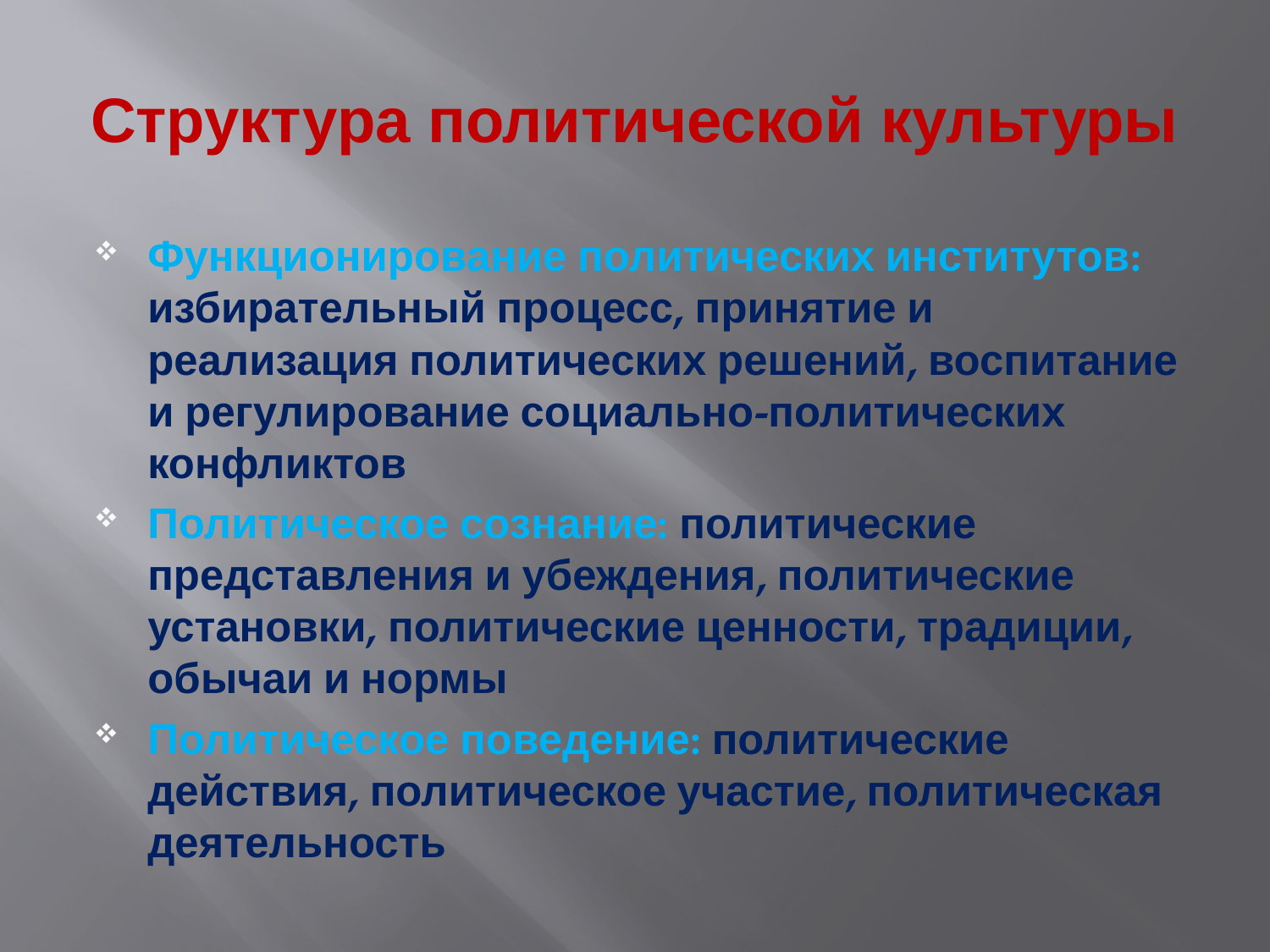

# Структура политической культуры
Функционирование политических институтов: избирательный процесс, принятие и реализация политических решений, воспитание и регулирование социально-политических конфликтов
Политическое сознание: политические представления и убеждения, политические установки, политические ценности, традиции, обычаи и нормы
Политическое поведение: политические действия, политическое участие, политическая деятельность